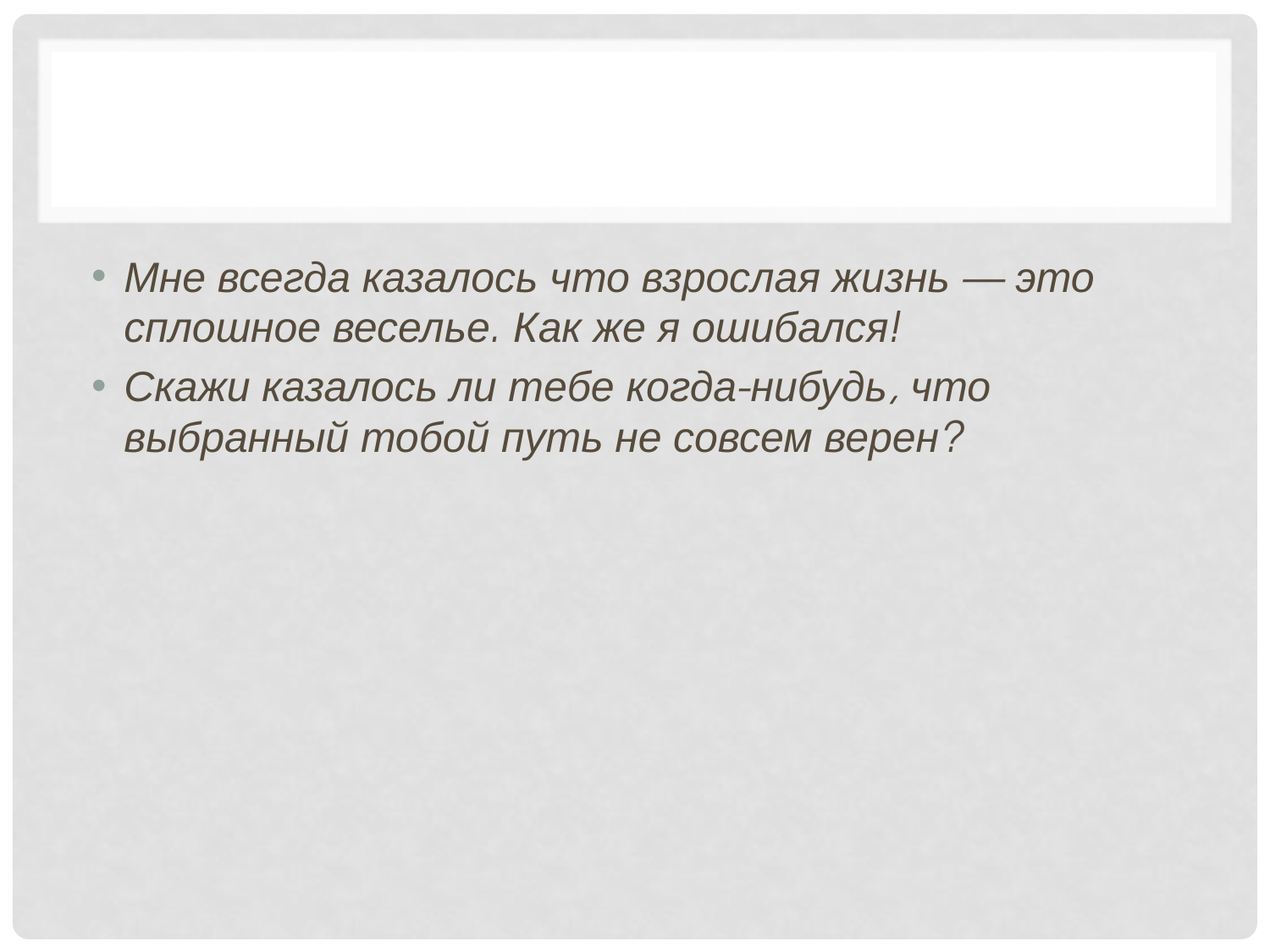

#
Мне всегда казалось что взрослая жизнь — это сплошное веселье. Как же я ошибался!
Скажи казалось ли тебе когда-нибудь, что выбранный тобой путь не совсем верен?